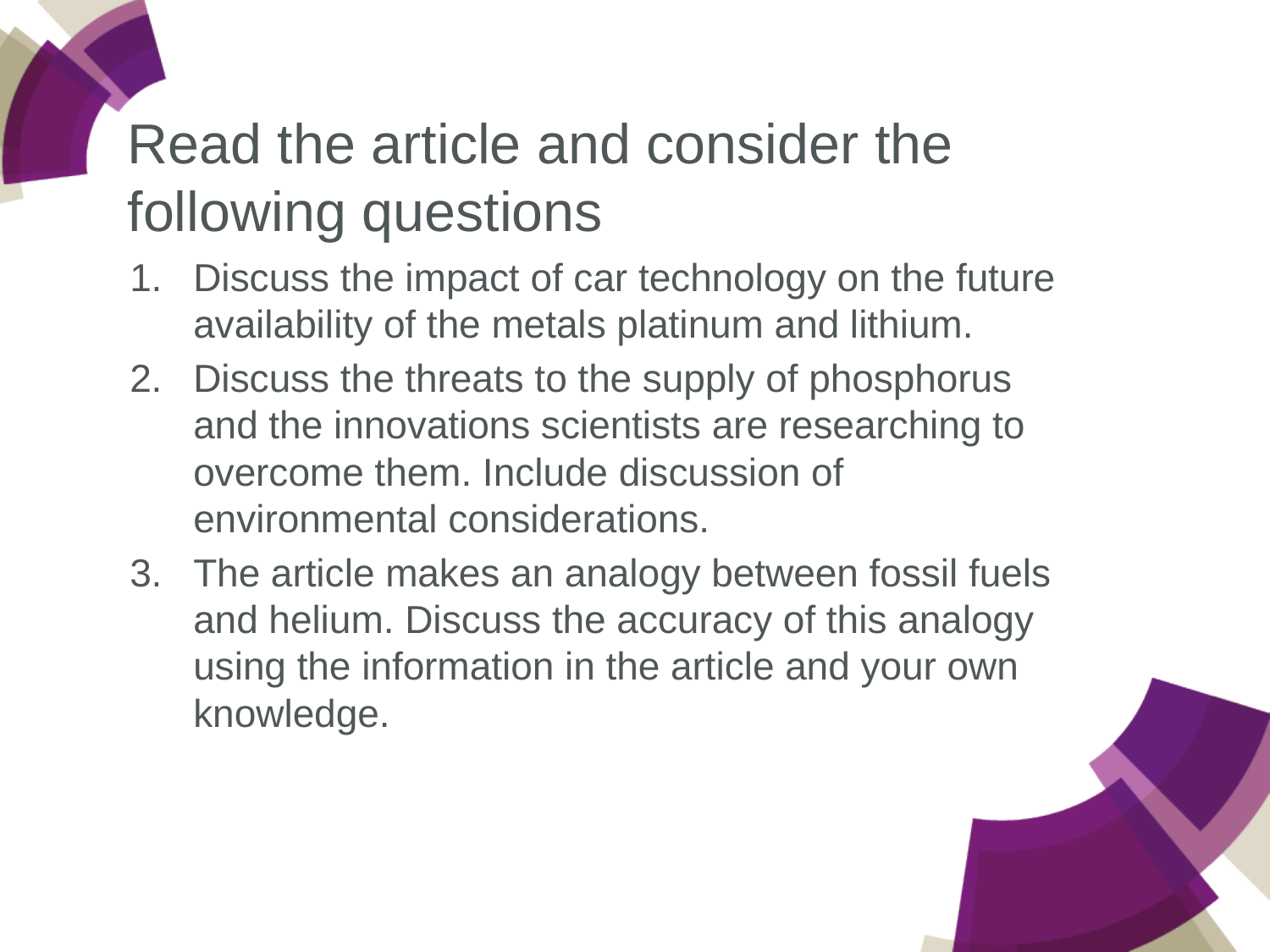

Read the article and consider the following questions

Discuss the impact of car technology on the future availability of the metals platinum and lithium.
Discuss the threats to the supply of phosphorus and the innovations scientists are researching to overcome them. Include discussion of environmental considerations.
The article makes an analogy between fossil fuels and helium. Discuss the accuracy of this analogy using the information in the article and your own knowledge.